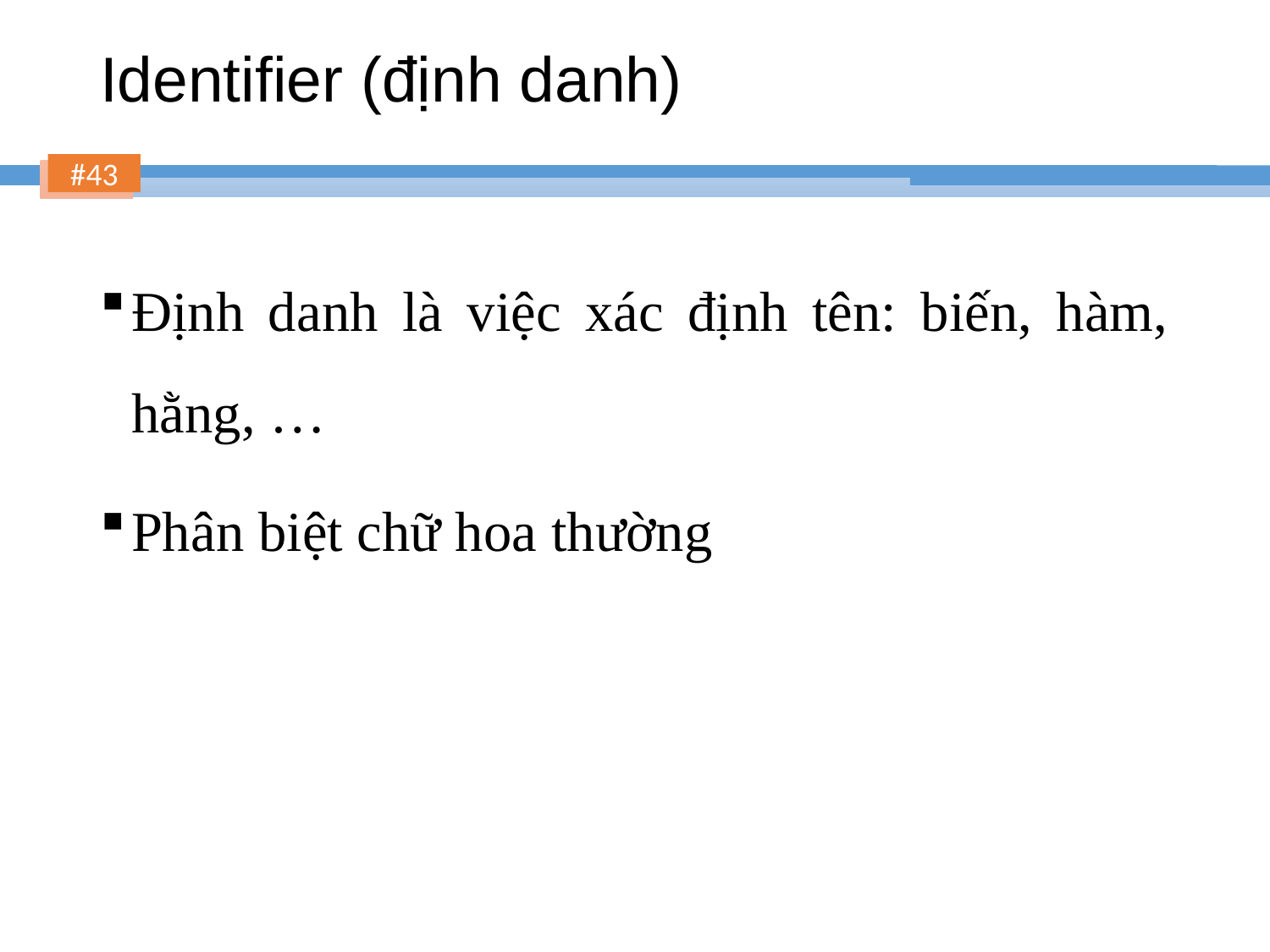

# Identifier (định danh)

Định danh là việc xác định tên: biến, hàm, hằng, …
Phân biệt chữ hoa thường